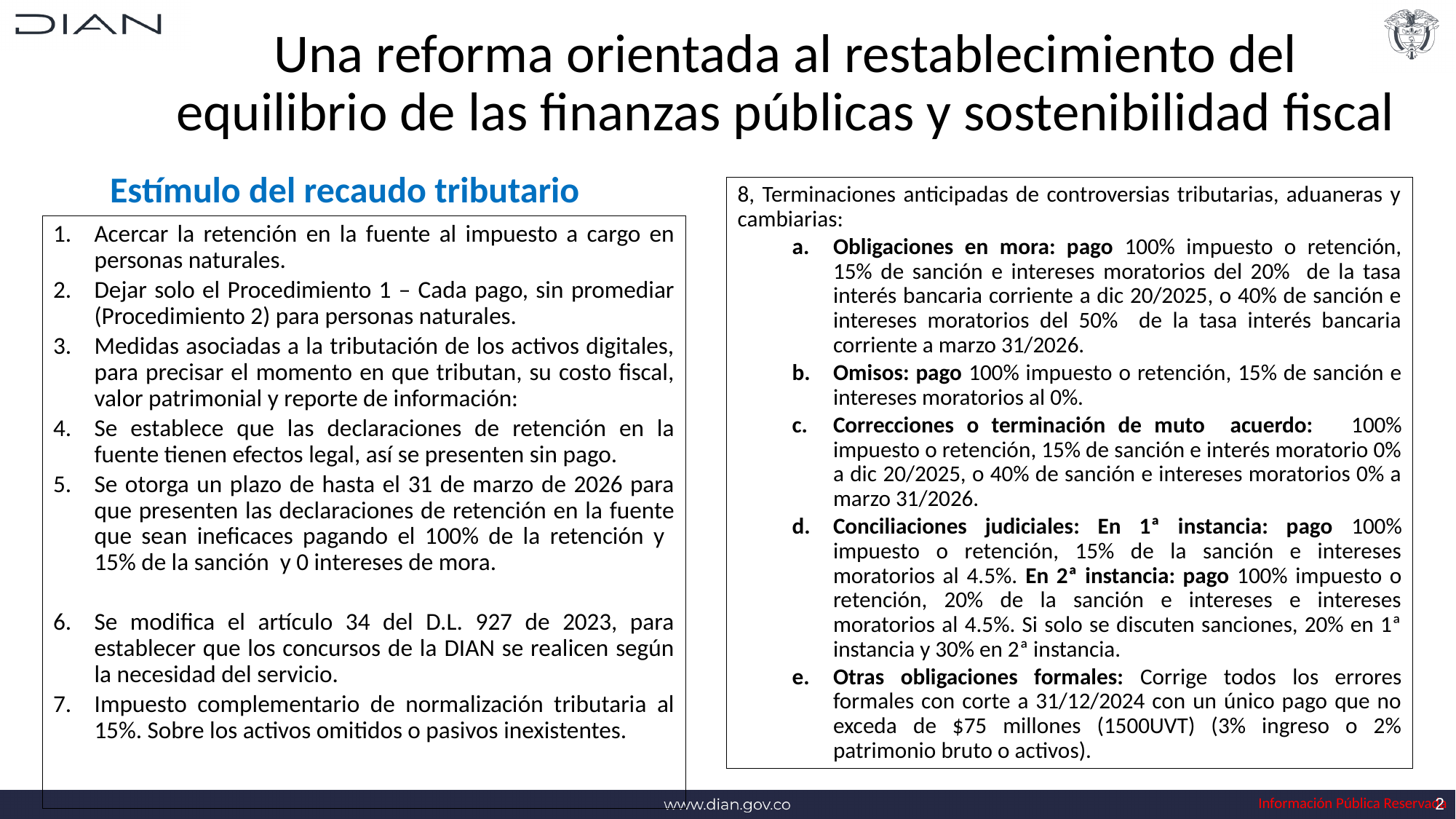

# Una reforma orientada al restablecimiento del equilibrio de las finanzas públicas y sostenibilidad fiscal
Estímulo del recaudo tributario
8, Terminaciones anticipadas de controversias tributarias, aduaneras y cambiarias:
Obligaciones en mora: pago 100% impuesto o retención, 15% de sanción e intereses moratorios del 20%  de la tasa interés bancaria corriente a dic 20/2025, o 40% de sanción e intereses moratorios del 50%  de la tasa interés bancaria corriente a marzo 31/2026.
Omisos: pago 100% impuesto o retención, 15% de sanción e intereses moratorios al 0%.
Correcciones o terminación de muto  acuerdo:   100% impuesto o retención, 15% de sanción e interés moratorio 0% a dic 20/2025, o 40% de sanción e intereses moratorios 0% a marzo 31/2026.
Conciliaciones judiciales: En 1ª instancia: pago 100% impuesto o retención, 15% de la sanción e intereses moratorios al 4.5%. En 2ª instancia: pago 100% impuesto o retención, 20% de la sanción e intereses e intereses moratorios al 4.5%. Si solo se discuten sanciones, 20% en 1ª instancia y 30% en 2ª instancia.
Otras obligaciones formales: Corrige todos los errores formales con corte a 31/12/2024 con un único pago que no exceda de $75 millones (1500UVT) (3% ingreso o 2% patrimonio bruto o activos).
Acercar la retención en la fuente al impuesto a cargo en personas naturales.
Dejar solo el Procedimiento 1 – Cada pago, sin promediar (Procedimiento 2) para personas naturales.
Medidas asociadas a la tributación de los activos digitales, para precisar el momento en que tributan, su costo fiscal, valor patrimonial y reporte de información:
Se establece que las declaraciones de retención en la fuente tienen efectos legal, así se presenten sin pago.
Se otorga un plazo de hasta el 31 de marzo de 2026 para que presenten las declaraciones de retención en la fuente que sean ineficaces pagando el 100% de la retención y  15% de la sanción  y 0 intereses de mora.

Se modifica el artículo 34 del D.L. 927 de 2023, para establecer que los concursos de la DIAN se realicen según la necesidad del servicio.
Impuesto complementario de normalización tributaria al 15%. Sobre los activos omitidos o pasivos inexistentes.

2